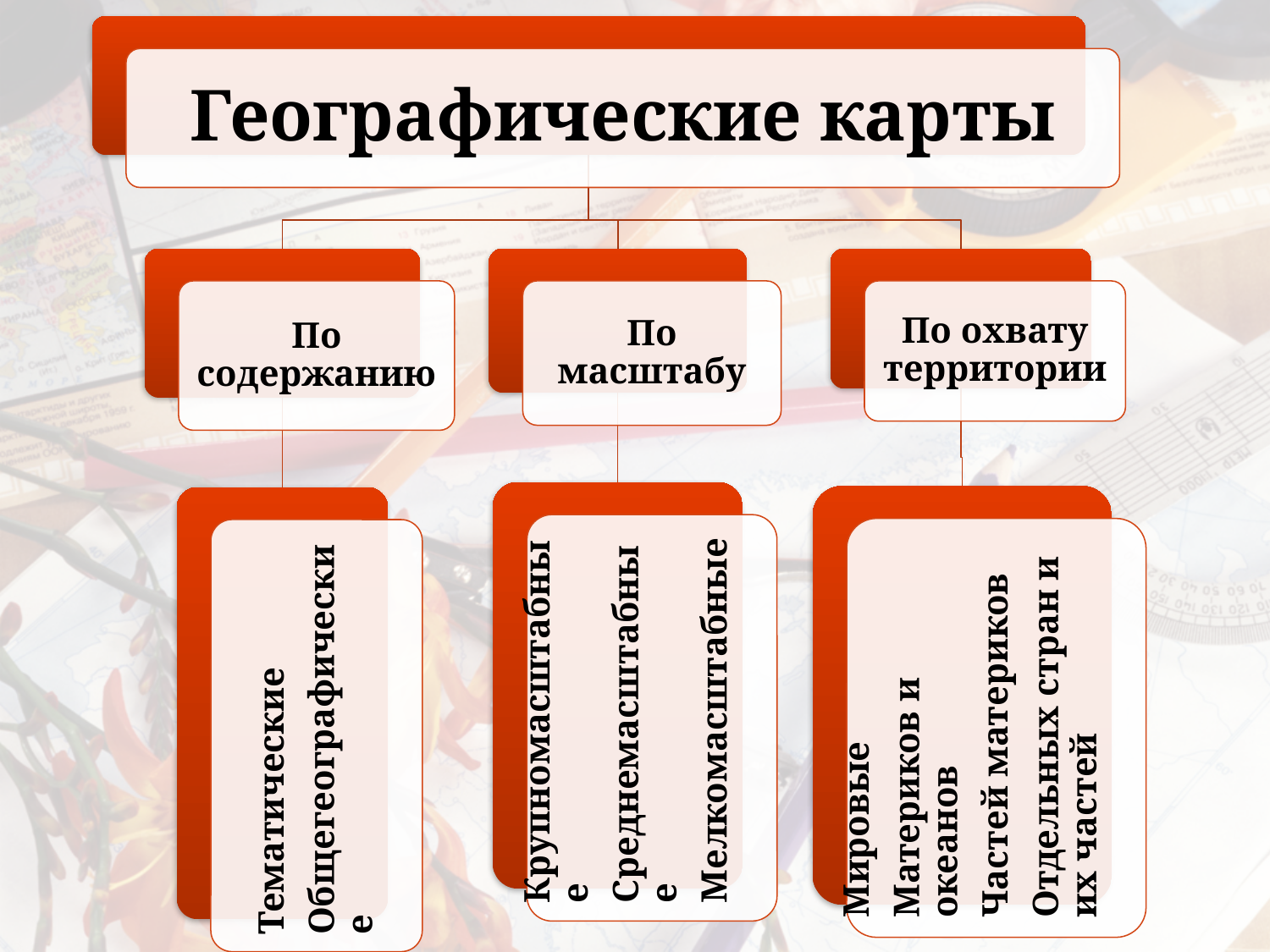

Географические карты
По содержанию
Тематические
Общегеографические
По масштабу
Крупномасштабные
Среднемасштабные
Мелкомасштабные

По охвату территории
Мировые
Материков и океанов
Частей материков
Отдельных стран и их частей